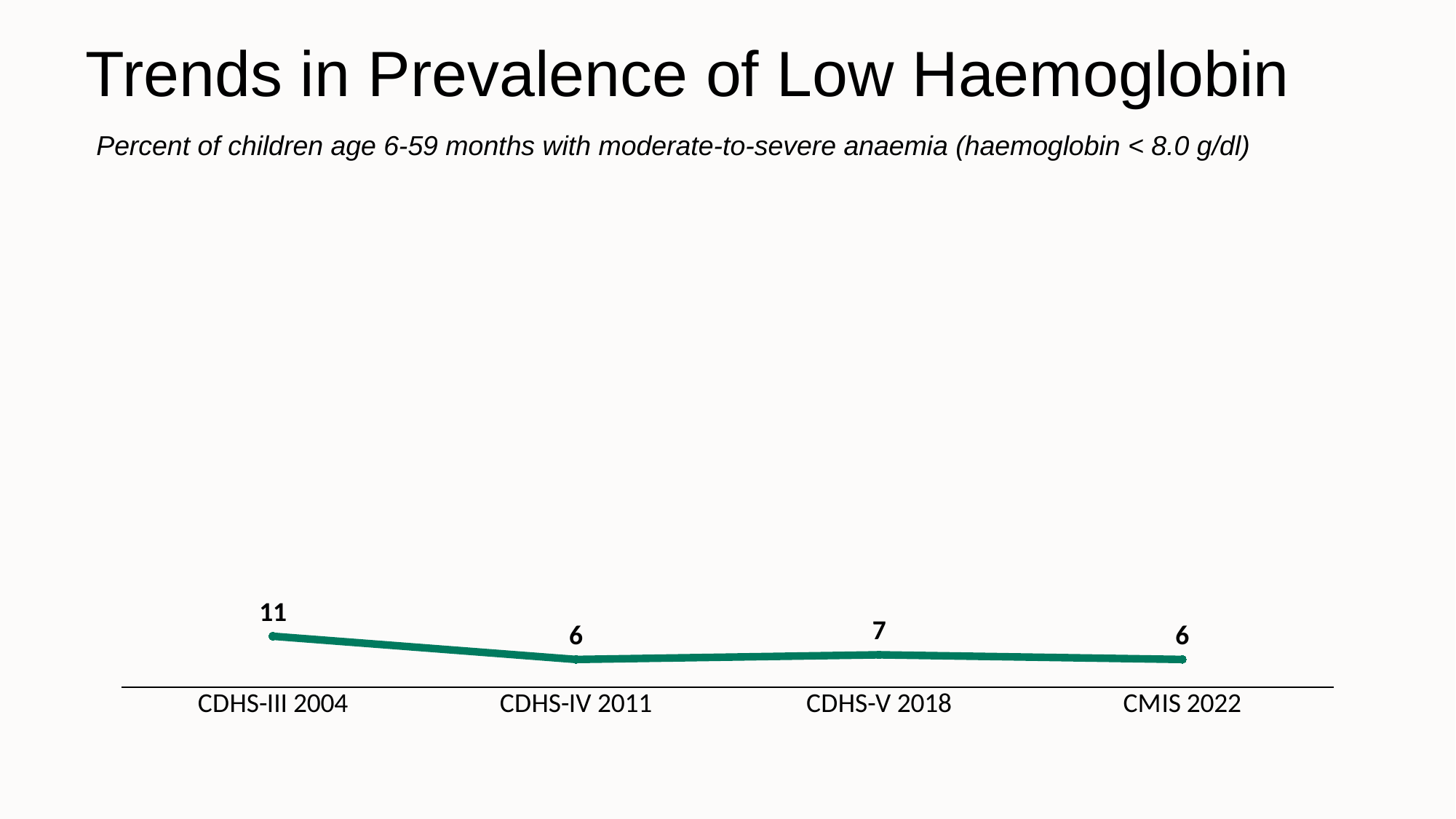

# Trends in Prevalence of Low Haemoglobin
Percent of children age 6-59 months with moderate-to-severe anaemia (haemoglobin < 8.0 g/dl)

### Chart

| Category | Series 1 |
|---|---|
| CDHS-III 2004 | 11.0 |
| CDHS-IV 2011 | 6.0 |
| CDHS-V 2018 | 7.0 |
| CMIS 2022 | 6.0 |